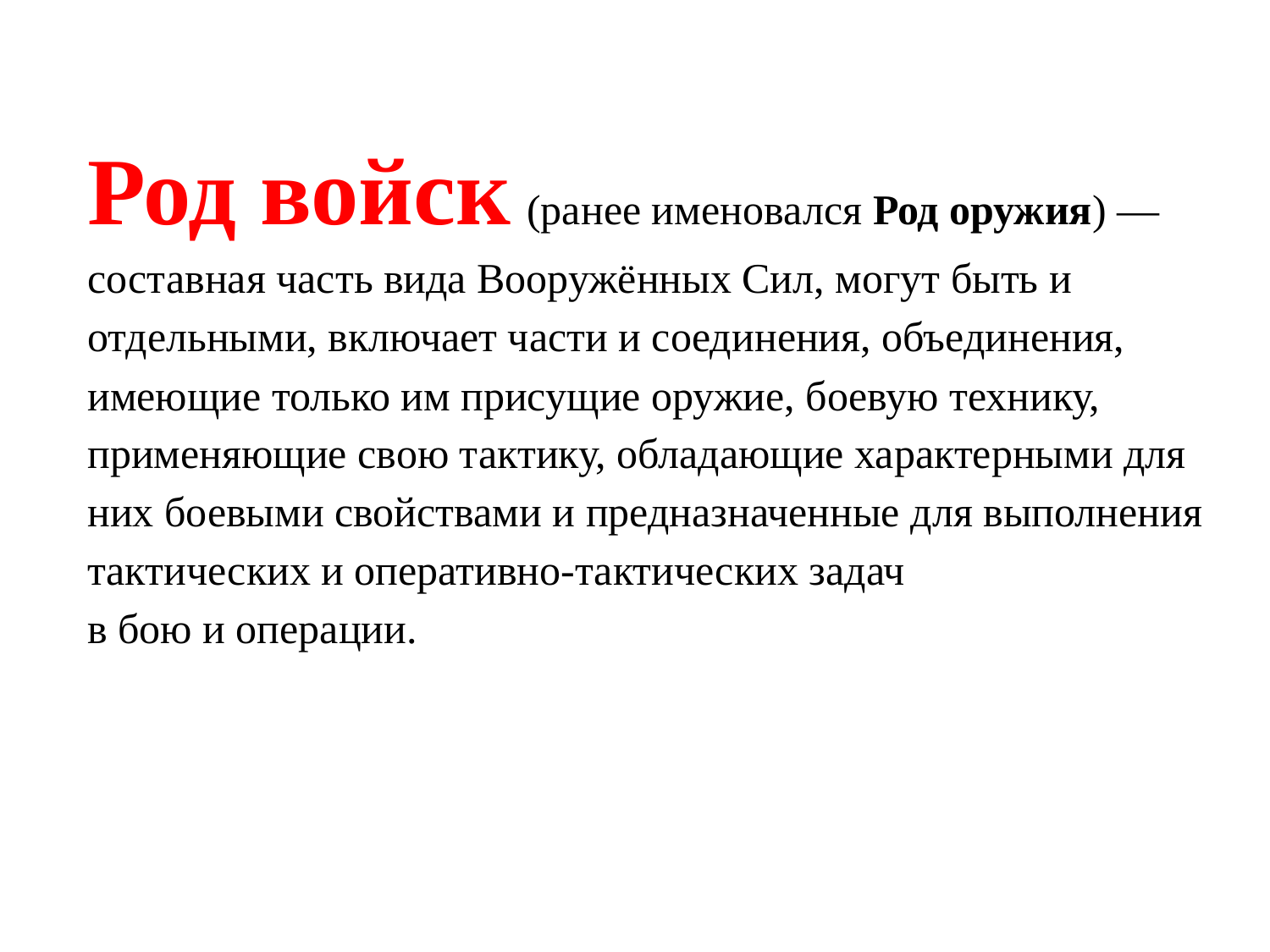

Род войск  (ранее именовался Род оружия) — составная часть вида Вооружённых Сил, могут быть и отдельными, включает части и соединения, объединения, имеющие только им присущие оружие, боевую технику, применяющие свою тактику, обладающие характерными для них боевыми свойствами и предназначенные для выполнения тактических и оперативно-тактических задач в бою и операции.